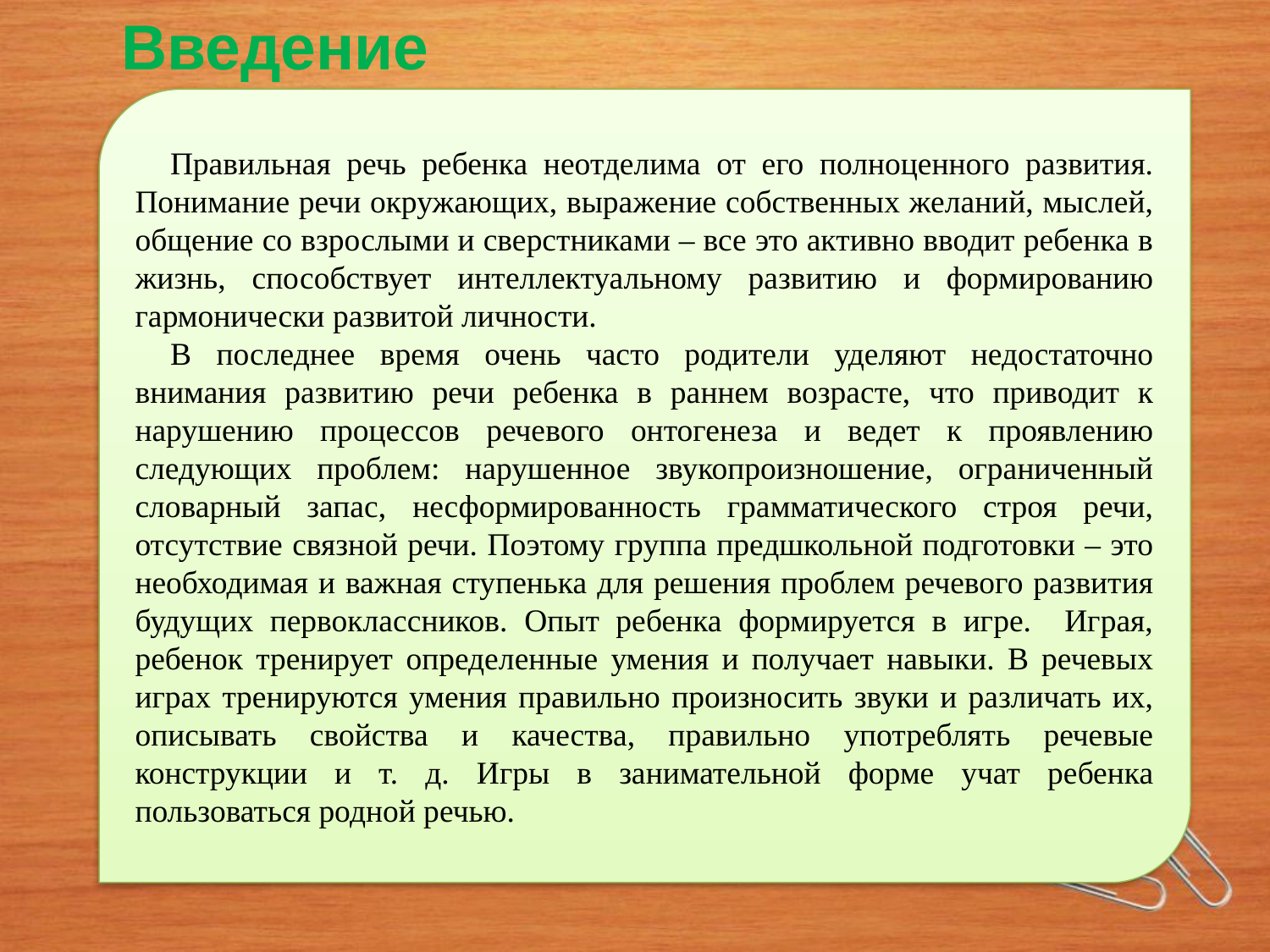

Введение
Правильная речь ребенка неотделима от его полноценного развития. Понимание речи окружающих, выражение собственных желаний, мыслей, общение со взрослыми и сверстниками – все это активно вводит ребенка в жизнь, способствует интеллектуальному развитию и формированию гармонически развитой личности.
В последнее время очень часто родители уделяют недостаточно внимания развитию речи ребенка в раннем возрасте, что приводит к нарушению процессов речевого онтогенеза и ведет к проявлению следующих проблем: нарушенное звукопроизношение, ограниченный словарный запас, несформированность грамматического строя речи, отсутствие связной речи. Поэтому группа предшкольной подготовки – это необходимая и важная ступенька для решения проблем речевого развития будущих первоклассников. Опыт ребенка формируется в игре.  Играя, ребенок тренирует определенные умения и получает навыки. В речевых играх тренируются умения правильно произносить звуки и различать их, описывать свойства и качества, правильно употреблять речевые конструкции и т. д. Игры в занимательной форме учат ребенка пользоваться родной речью.